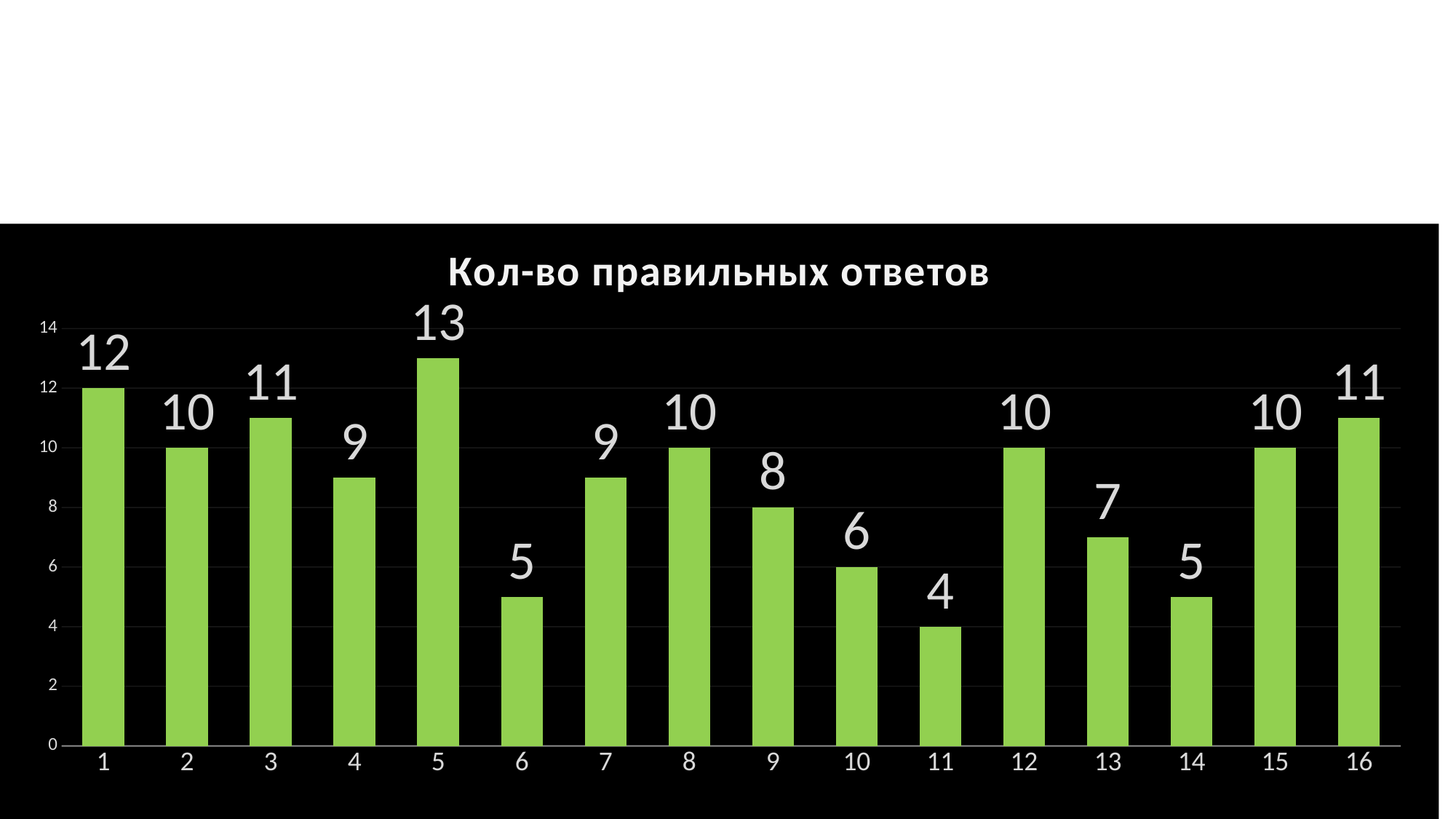

### Chart: Кол-во правильных ответов

| Category | Кол-во правильных ответов |
|---|---|
| 1 | 12.0 |
| 2 | 10.0 |
| 3 | 11.0 |
| 4 | 9.0 |
| 5 | 13.0 |
| 6 | 5.0 |
| 7 | 9.0 |
| 8 | 10.0 |
| 9 | 8.0 |
| 10 | 6.0 |
| 11 | 4.0 |
| 12 | 10.0 |
| 13 | 7.0 |
| 14 | 5.0 |
| 15 | 10.0 |
| 16 | 11.0 |